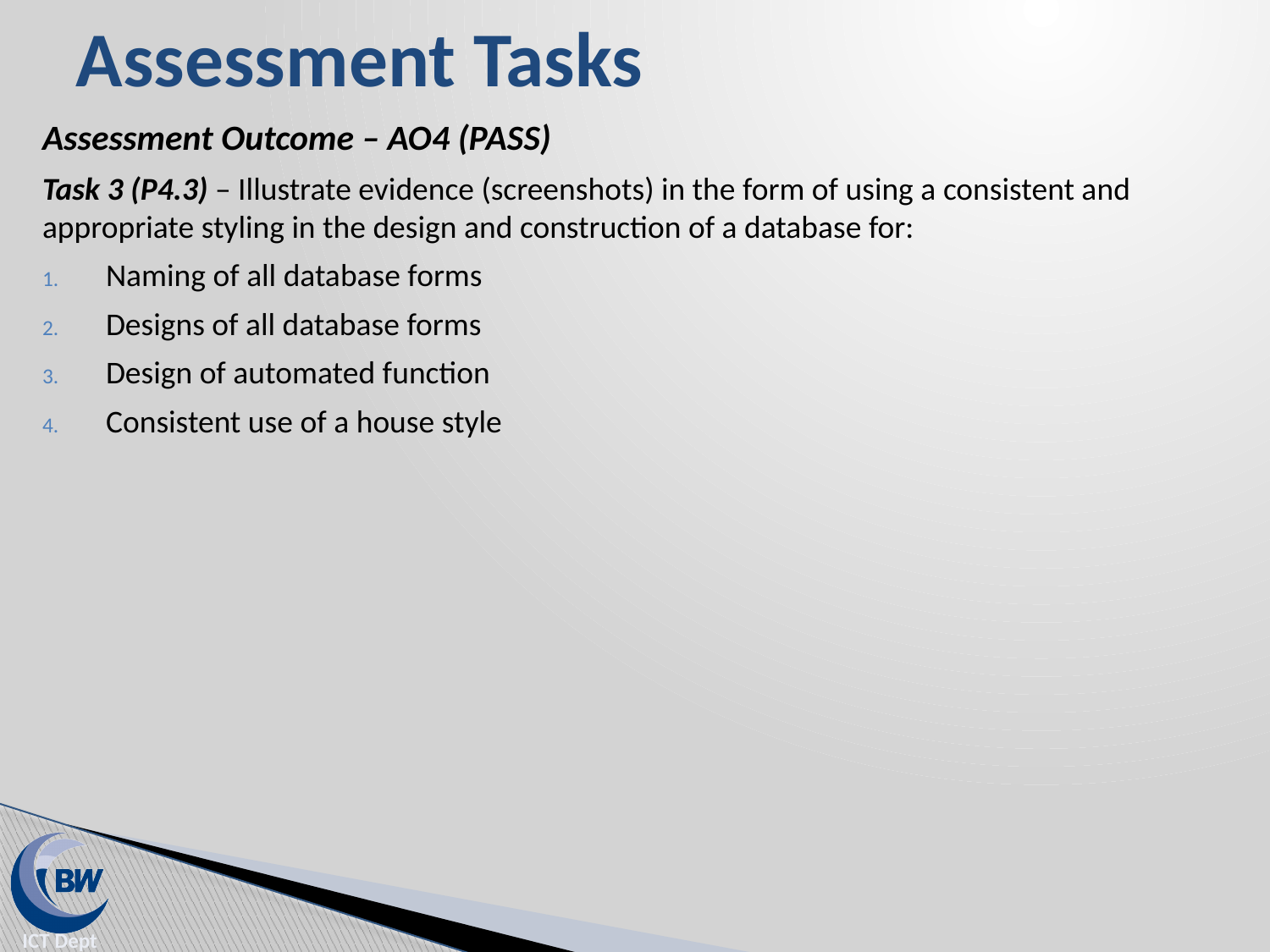

# Assessment Tasks
Assessment Outcome – AO4 (PASS)
Task 3 (P4.3) – Illustrate evidence (screenshots) in the form of using a consistent and appropriate styling in the design and construction of a database for:
Naming of all database forms
Designs of all database forms
Design of automated function
Consistent use of a house style